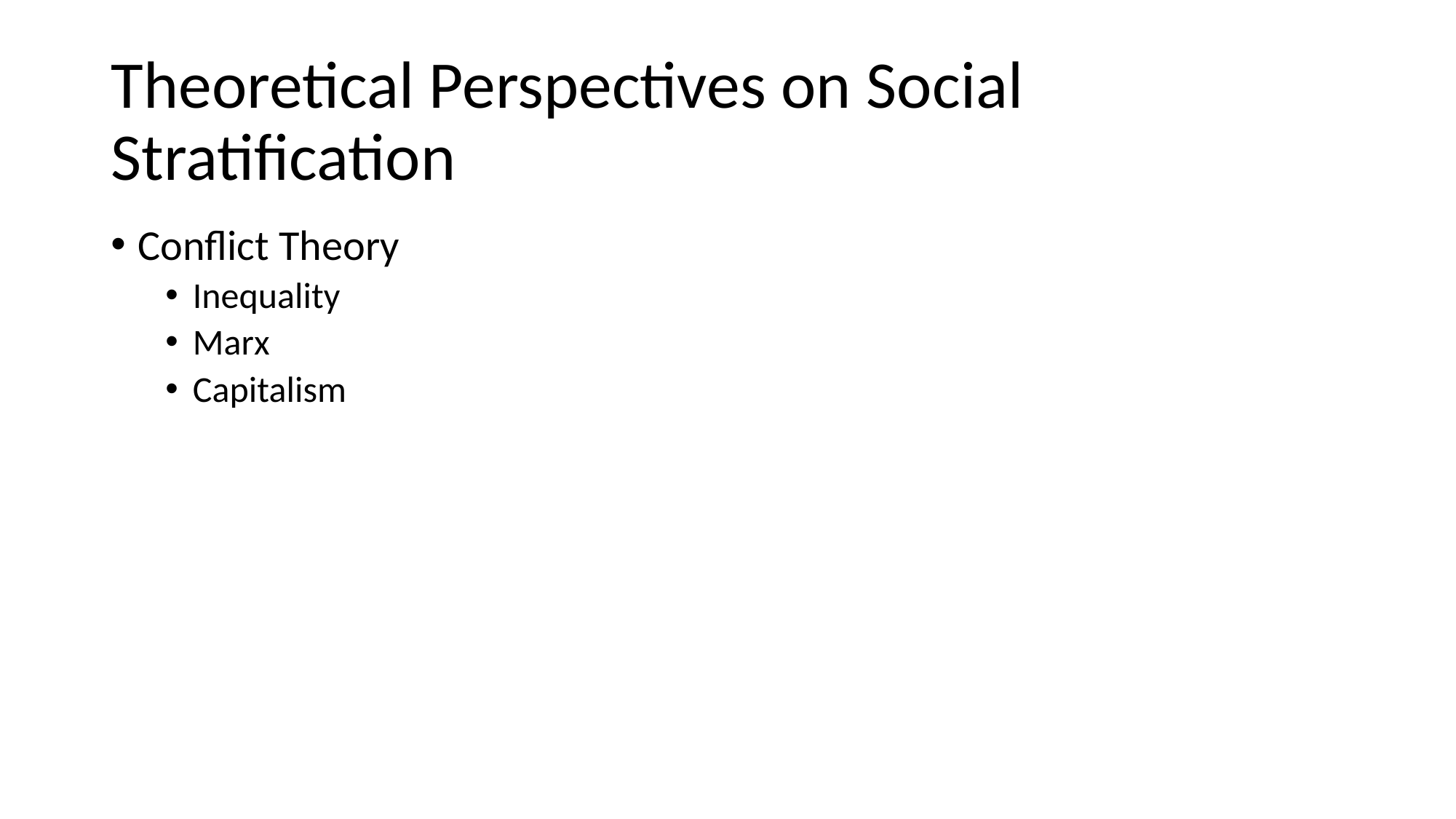

# Theoretical Perspectives on Social Stratification
Conflict Theory
Inequality
Marx
Capitalism